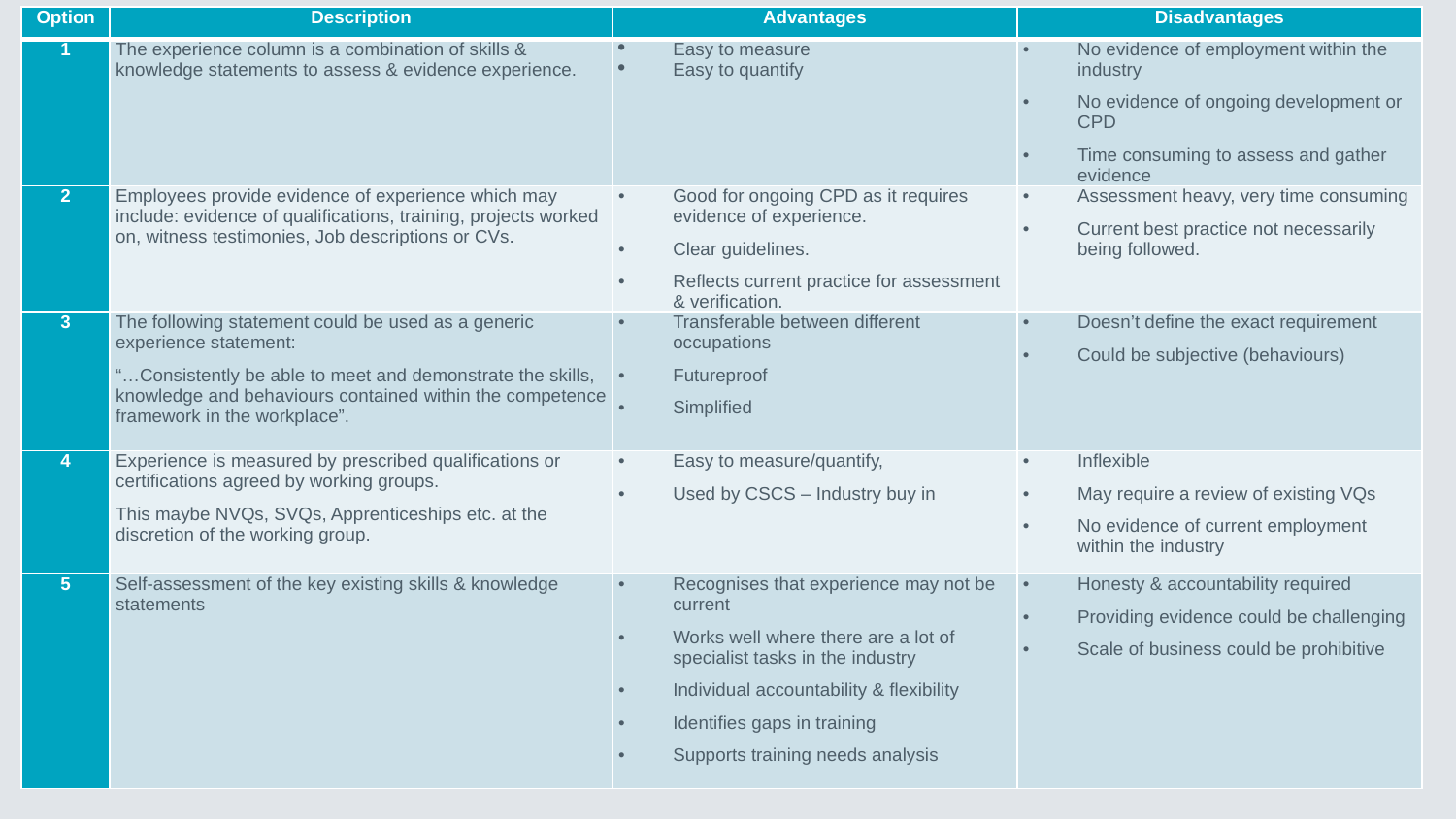

| Option | Description | Advantages | Disadvantages |
| --- | --- | --- | --- |
| 1 | The experience column is a combination of skills & knowledge statements to assess & evidence experience. | Easy to measure Easy to quantify | No evidence of employment within the industry No evidence of ongoing development or CPD Time consuming to assess and gather evidence |
| 2 | Employees provide evidence of experience which may include: evidence of qualifications, training, projects worked on, witness testimonies, Job descriptions or CVs. | Good for ongoing CPD as it requires evidence of experience. Clear guidelines. Reflects current practice for assessment & verification. | Assessment heavy, very time consuming Current best practice not necessarily being followed. |
| 3 | The following statement could be used as a generic experience statement: “…Consistently be able to meet and demonstrate the skills, knowledge and behaviours contained within the competence framework in the workplace”. | Transferable between different occupations Futureproof Simplified | Doesn’t define the exact requirement Could be subjective (behaviours) |
| 4 | Experience is measured by prescribed qualifications or certifications agreed by working groups. This maybe NVQs, SVQs, Apprenticeships etc. at the discretion of the working group. | Easy to measure/quantify, Used by CSCS – Industry buy in | Inflexible May require a review of existing VQs No evidence of current employment within the industry |
| 5 | Self-assessment of the key existing skills & knowledge statements | Recognises that experience may not be current Works well where there are a lot of specialist tasks in the industry Individual accountability & flexibility Identifies gaps in training Supports training needs analysis | Honesty & accountability required Providing evidence could be challenging Scale of business could be prohibitive |